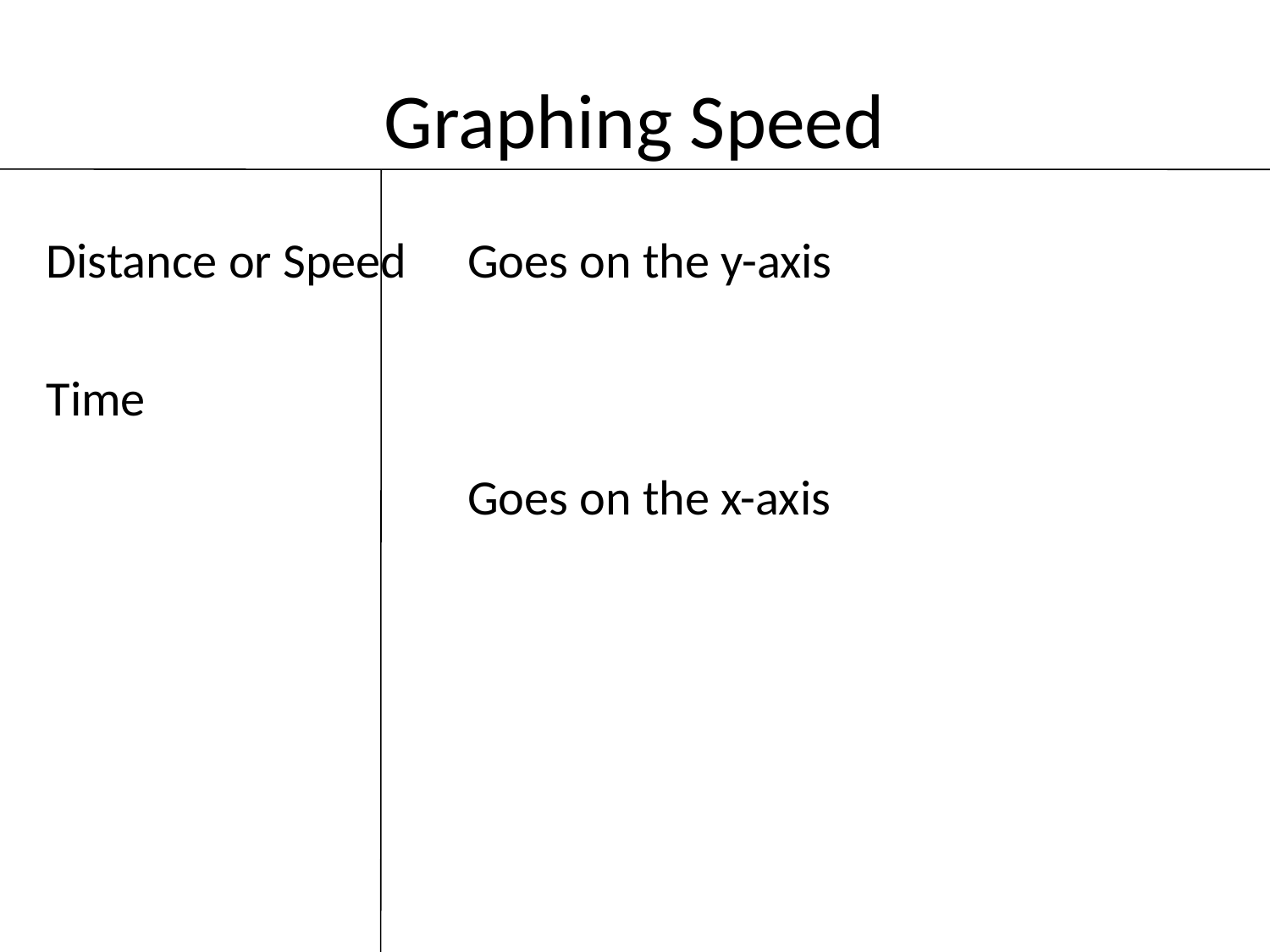

# Graphing Speed
   Distance or Speed

   Time

Goes on the y-axis

Goes on the x-axis